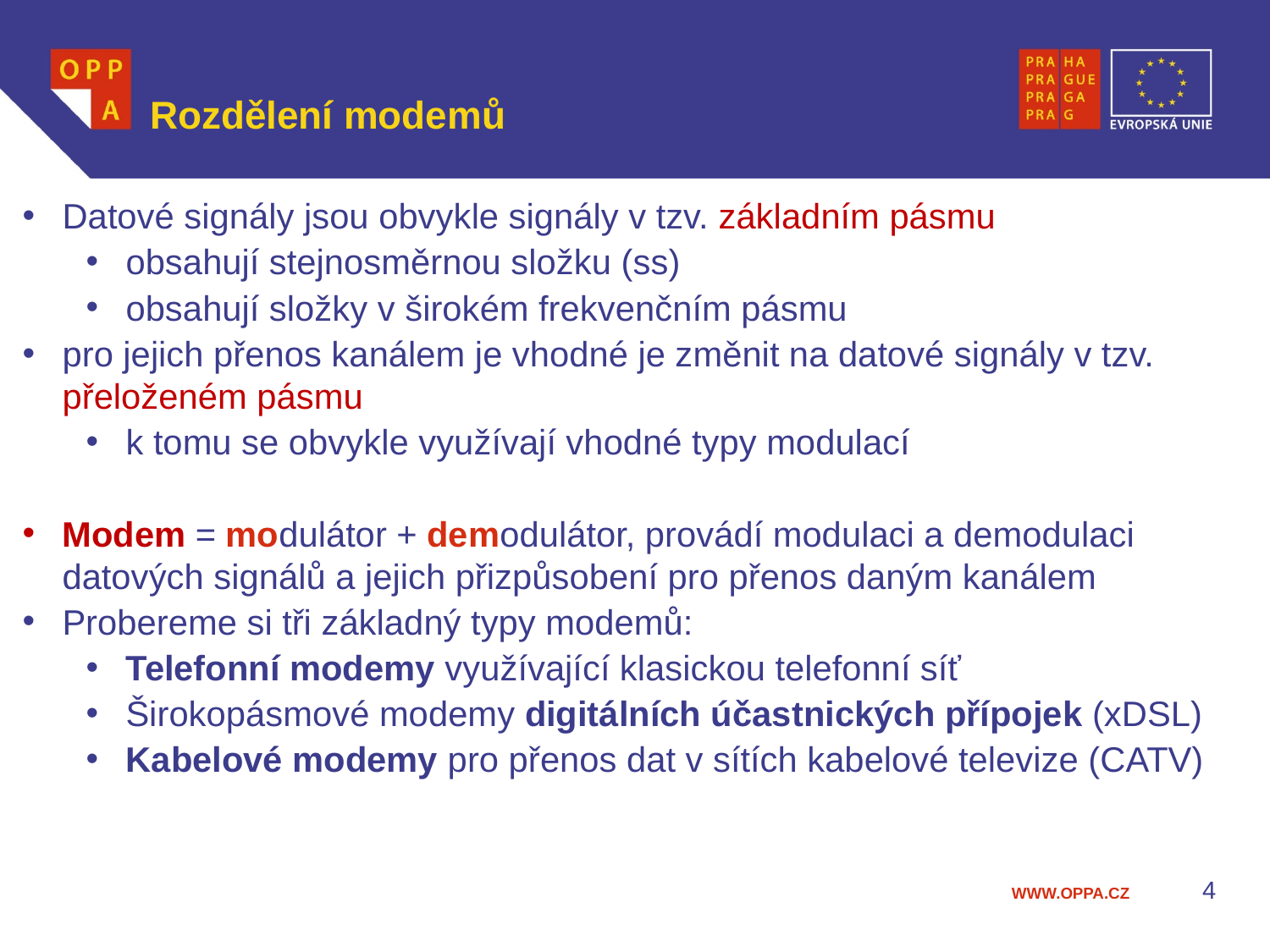

# Rozdělení modemů
Datové signály jsou obvykle signály v tzv. základním pásmu
obsahují stejnosměrnou složku (ss)
obsahují složky v širokém frekvenčním pásmu
pro jejich přenos kanálem je vhodné je změnit na datové signály v tzv. přeloženém pásmu
k tomu se obvykle využívají vhodné typy modulací

Modem = modulátor + demodulátor, provádí modulaci a demodulaci datových signálů a jejich přizpůsobení pro přenos daným kanálem
Probereme si tři základný typy modemů:
Telefonní modemy využívající klasickou telefonní síť
Širokopásmové modemy digitálních účastnických přípojek (xDSL)
Kabelové modemy pro přenos dat v sítích kabelové televize (CATV)
4